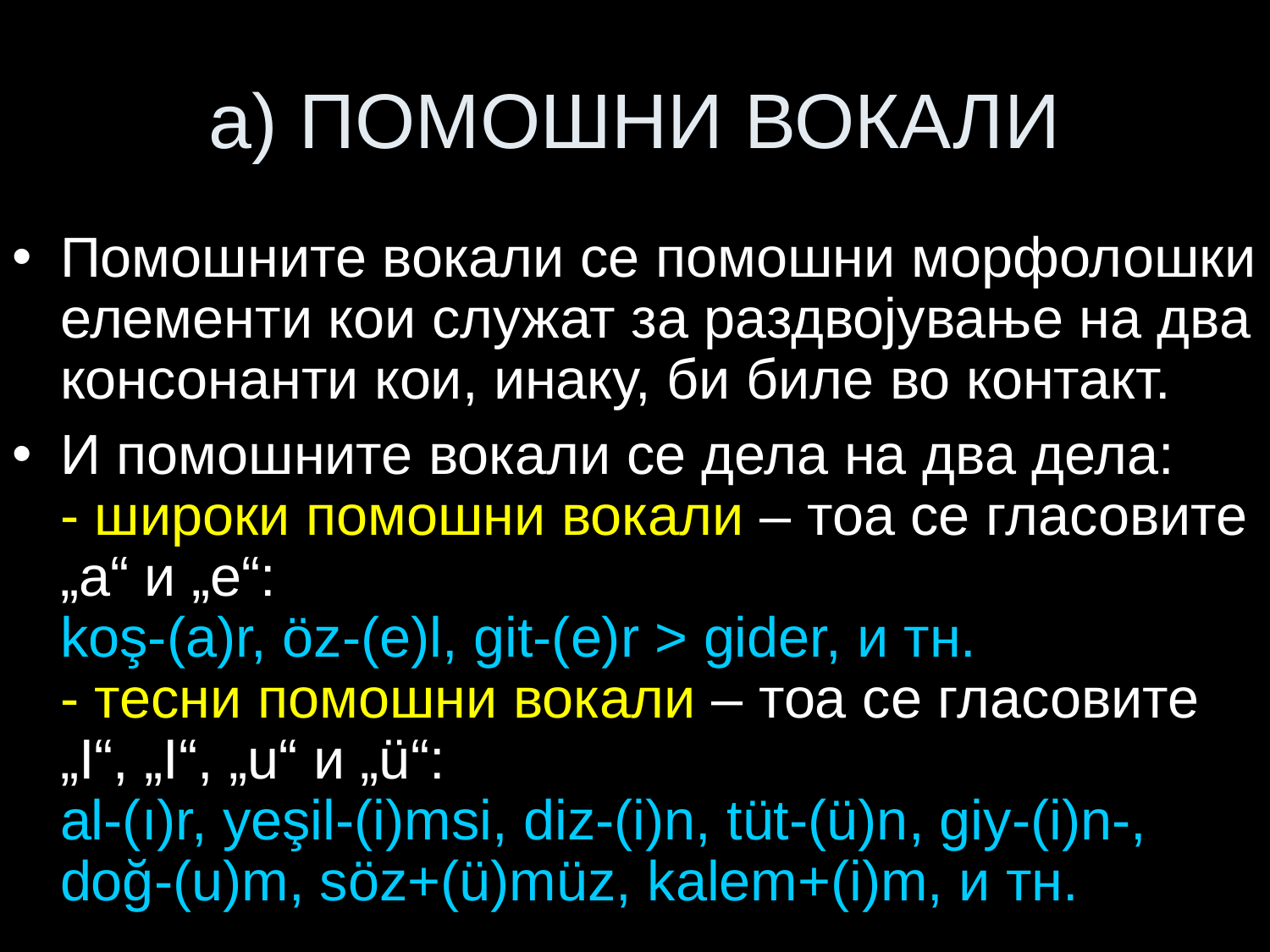

# a) ПОМОШНИ ВОКАЛИ
Помошните вокали се помошни морфолошки елементи кои служат за раздвојување на два консонанти кои, инаку, би биле во контакт.
И помошните вокали се дела на два дела:
- широки помошни вокали – тоа се гласовите „a“ и „e“:
koş-(a)r, öz-(e)l, git-(e)r > gider, и тн.
- тесни помошни вокали – тоа се гласовите „I“, „I“, „u“ и „ü“:
al-(ı)r, yeşil-(i)msi, diz-(i)n, tüt-(ü)n, giy-(i)n-, doğ-(u)m, söz+(ü)müz, kalem+(i)m, и тн.